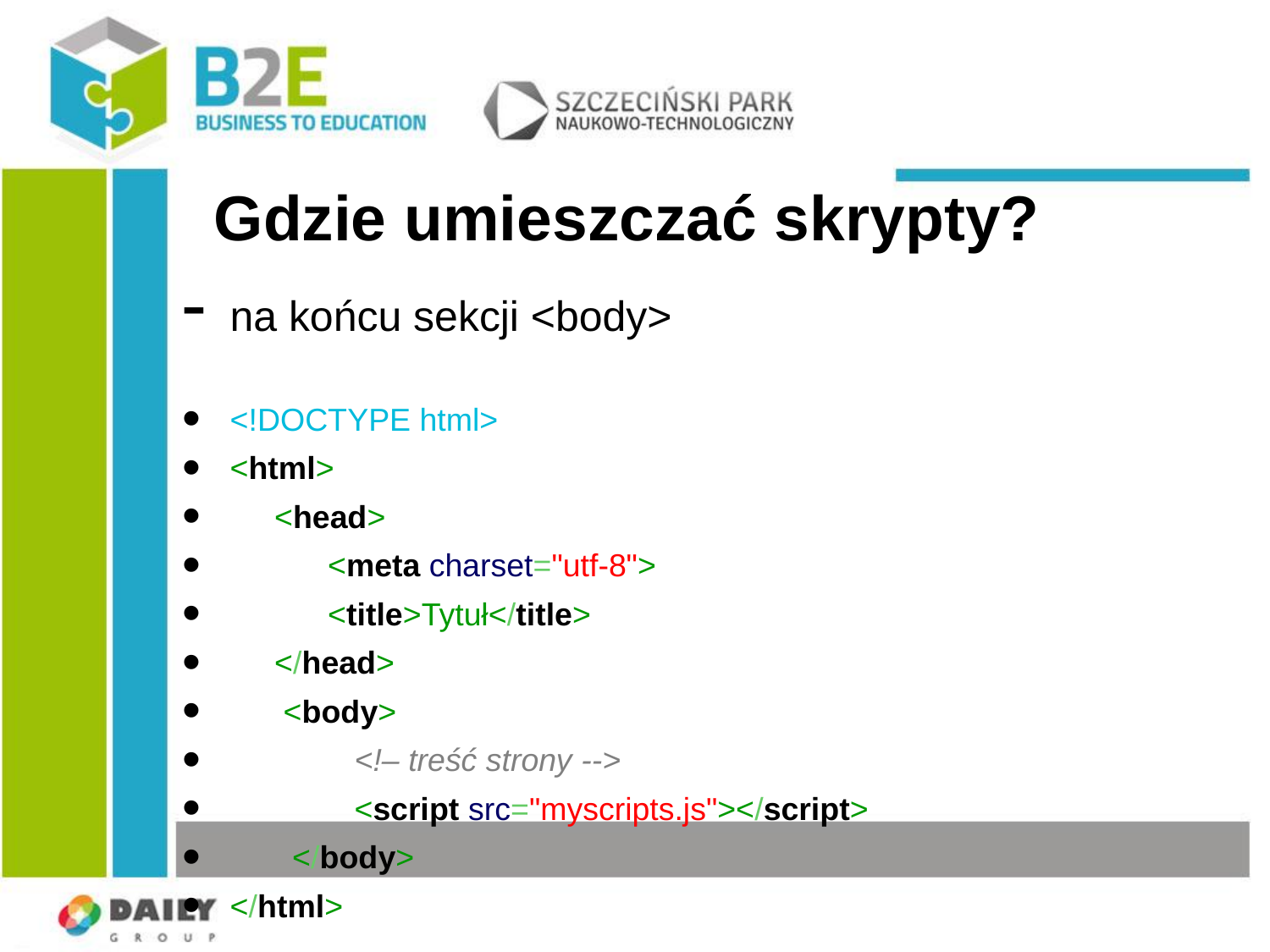

Gdzie umieszczać skrypty?
na końcu sekcji <body>

<!DOCTYPE html>
<html>
     <head>
           <meta charset="utf-8">
           <title>Tytuł</title>
     </head>
      <body>
              <!– treść strony -->
              <script src="myscripts.js"></script>
       </body>
</html>